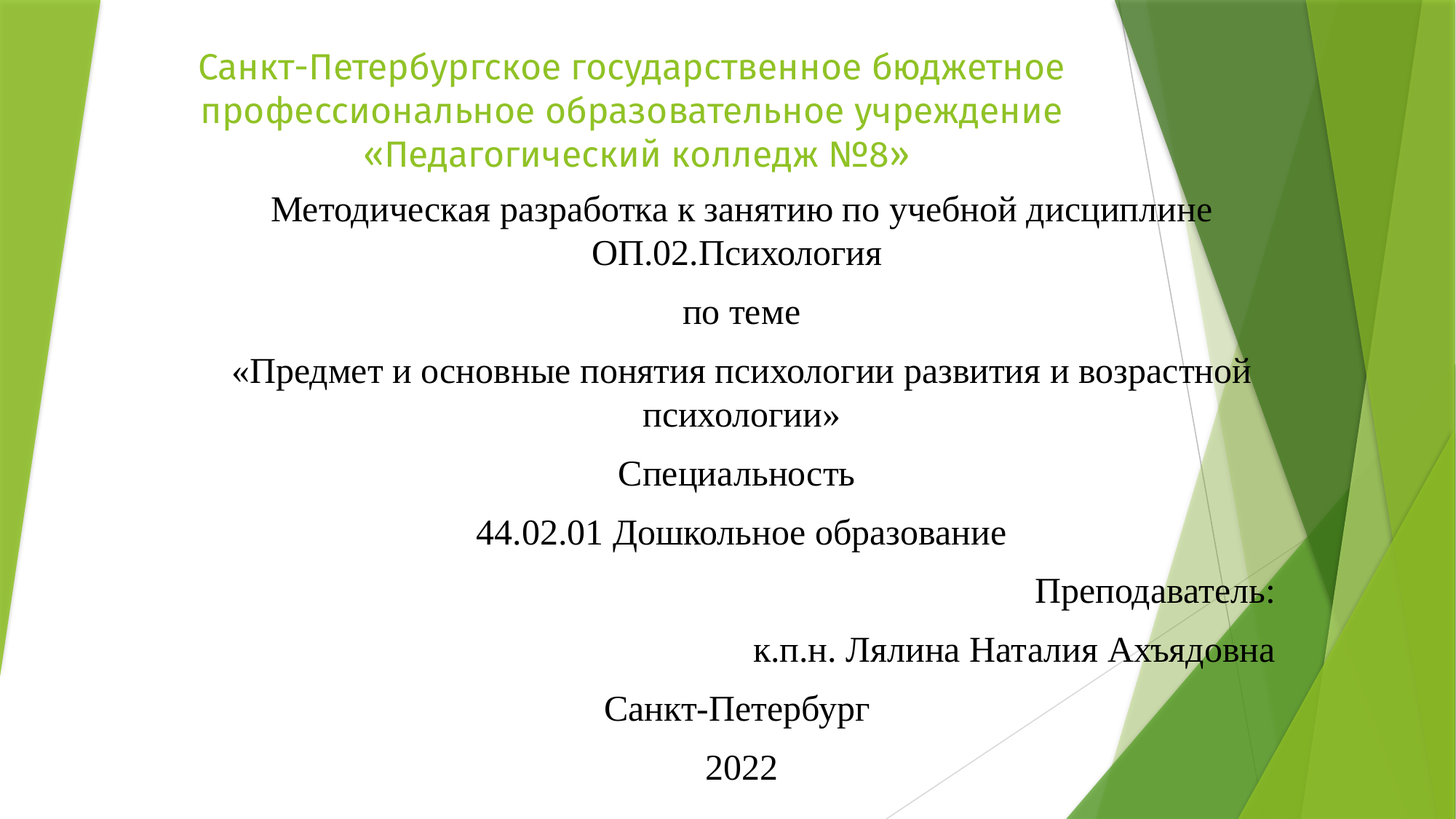

# Санкт-Петербургское государственное бюджетное профессиональное образовательное учреждение «Педагогический колледж №8»
Методическая разработка к занятию по учебной дисциплине ОП.02.Психология
по теме
«Предмет и основные понятия психологии развития и возрастной психологии»
Специальность
44.02.01 Дошкольное образование
Преподаватель:
к.п.н. Лялина Наталия Ахъядовна
Санкт-Петербург
2022